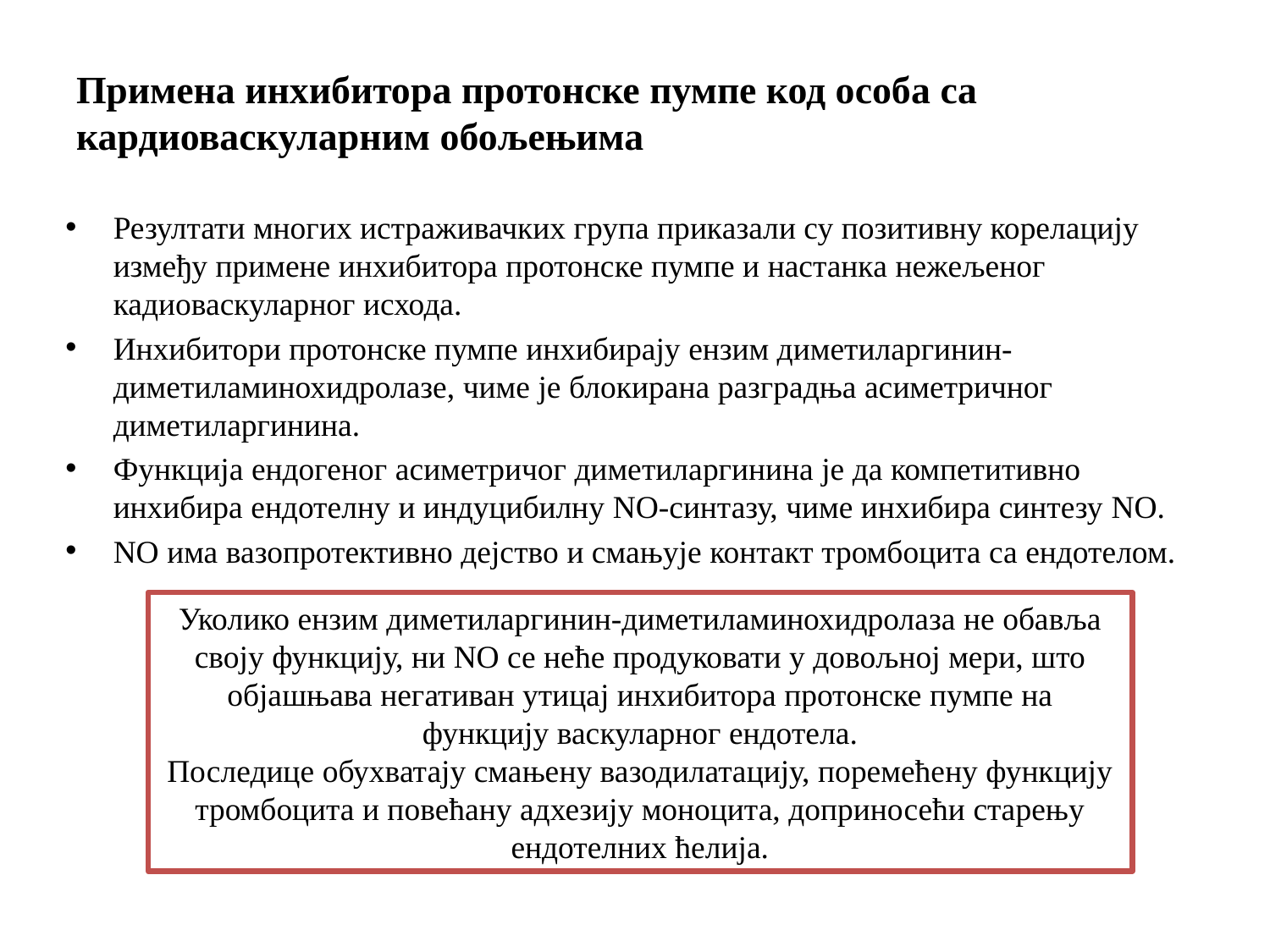

# Примена инхибитора протонске пумпе код особа са кардиоваскуларним обољењима
Резултати многих истраживачких група приказали су позитивну корелацију између примене инхибитора протонске пумпе и настанка нежељеног кадиоваскуларног исхода.
Инхибитори протонске пумпе инхибирају ензим диметиларгинин-диметиламинохидролазе, чиме је блокирана разградња асиметричног диметиларгинина.
Функција ендогеног асиметричог диметиларгинина је да компетитивно инхибира ендотелну и индуцибилну NO-синтазу, чиме инхибира синтезу NO.
NO има вазопротективно дејство и смањује контакт тромбоцита са ендотелом.
Уколико ензим диметиларгинин-диметиламинохидролаза не обавља своју функцију, ни NO се неће продуковати у довољној мери, што објашњава негативан утицај инхибитора протонске пумпе на функцију васкуларног ендотела.
Последице обухватају смањену вазодилатацију, поремећену функцију тромбоцита и повећану адхезију моноцита, доприносећи старењу ендотелних ћелија.